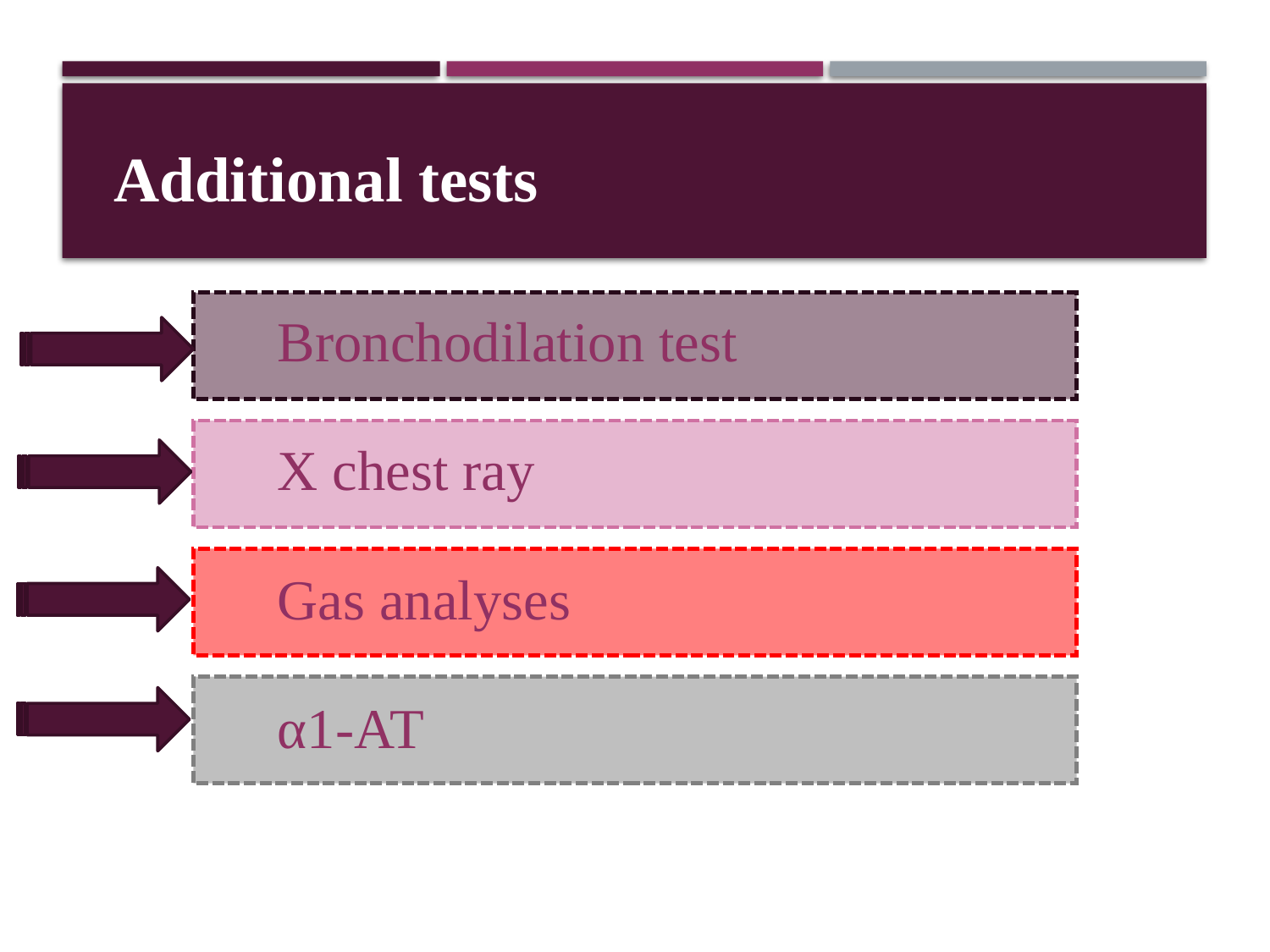

Additional tests
Bronchodilation test
X chest ray
Gas analyses
α1-АТ